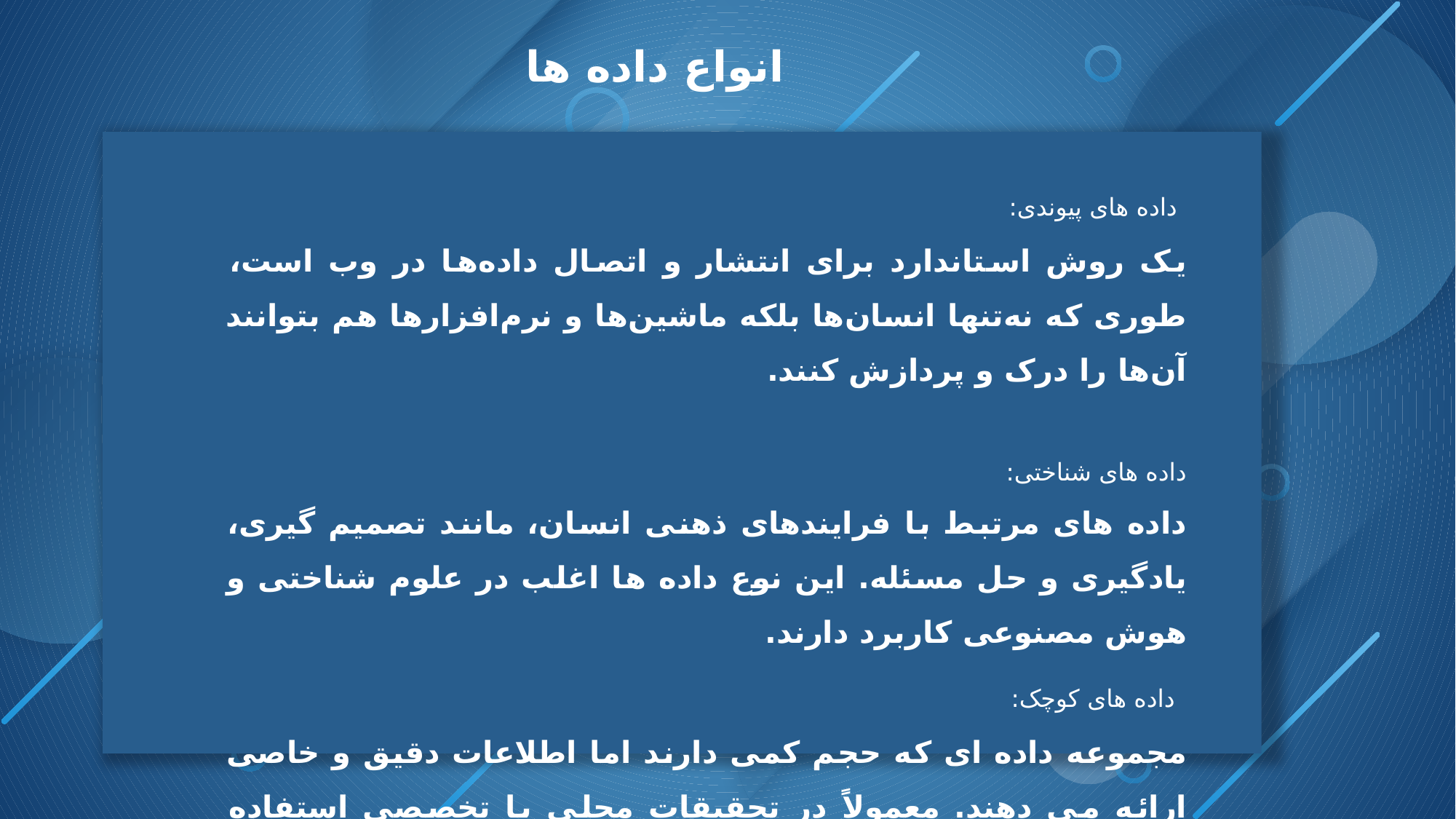

انواع داده ها

 داده های پیوندی:
یک روش استاندارد برای انتشار و اتصال داده‌ها در وب است، طوری که نه‌تنها انسان‌ها بلکه ماشین‌ها و نرم‌افزارها هم بتوانند آن‌ها را درک و پردازش کنند.

داده های شناختی:
داده های مرتبط با فرایندهای ذهنی انسان، مانند تصمیم گیری، یادگیری و حل مسئله. این نوع داده ها اغلب در علوم شناختی و هوش مصنوعی کاربرد دارند.
 داده های کوچک:
مجموعه داده ای که حجم کمی دارند اما اطلاعات دقیق و خاصی ارائه می دهند. معمولاً در تحقیقات محلی یا تخصصی استفاده می شوند.